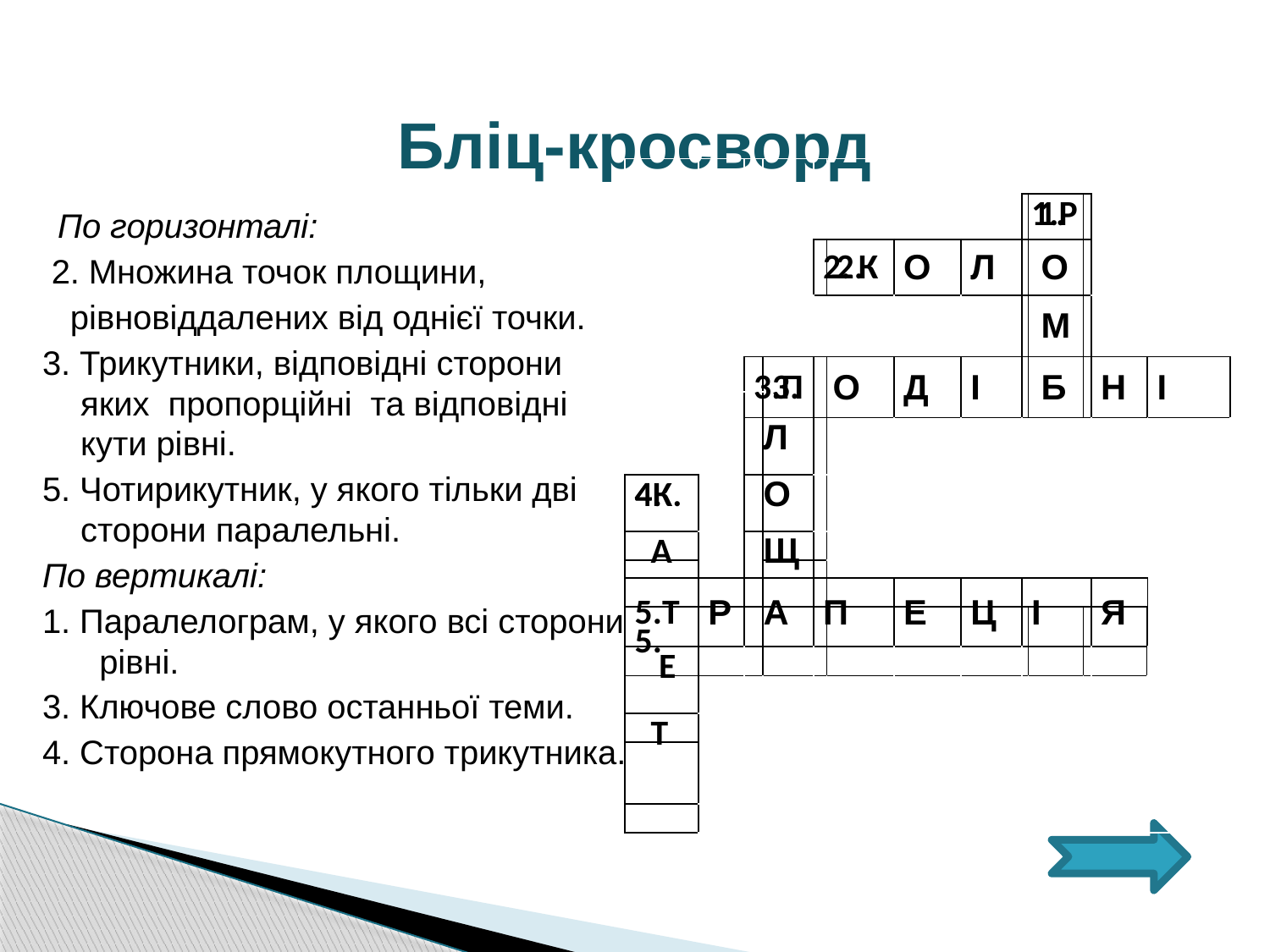

# Бліц-кросворд
|  |  |  |  |  |  |  |  |  |
| --- | --- | --- | --- | --- | --- | --- | --- | --- |
|  |  |  |  |  |  | 1. |  |  |
|  |  |  |  |  |  |  |  |  |
|  |  |  | 2. |  |  |  |  |  |
|  |  |  |  |  |  |  |  |  |
|  |  |  |  |  |  |  |  |  |
|  |  |  |  |  |  |  |  |  |
|  |  | 3. |  |  |  |  |  |  |
|  |  |  |  |  |  |  |  |  |
|  |  |  |  |  |  |  |  |  |
| 4. |  |  |  |  |  |  |  |  |
|  |  |  |  |  |  |  |  |  |
| 5. |  |  |  |  |  |  |  |  |
|  |  |  |  |  |  |  |  |  |
|  |  |  |  |  |  |  |  |  |
|  |  |  |  |  |  |  |  |  |
| --- | --- | --- | --- | --- | --- | --- | --- | --- |
|  |  |  |  |  |  | 1.Р |  |  |
|  |  |  |  |  |  |  |  |  |
|  |  |  | 2. К | О | Л | О |  |  |
|  |  |  |  |  |  |  |  |  |
|  |  |  |  |  |  | М |  |  |
|  |  |  |  |  |  |  |  |  |
|  |  | 3.П | О | Д | І | Б | Н | І |
|  |  |  |  |  |  |  |  |  |
|  |  | Л |  |  |  |  |  |  |
| 4К. |  | О |  |  |  |  |  |  |
| А |  | Щ |  |  |  |  |  |  |
| 5.Т | Р | А | П | Е | Ц | І | Я |  |
| Е |  |  |  |  |  |  |  |  |
| Т |  |  |  |  |  |  |  |  |
По горизонталі:
 2. Множина точок площини,
   рівновіддалених від однієї точки.
3. Трикутники, відповідні сторони яких  пропорційні  та відповідні кути рівні.
5. Чотирикутник, у якого тільки дві сторони паралельні.
По вертикалі:
1. Паралелограм, у якого всі сторони   рівні.
3. Ключове слово останньої теми.
4. Сторона прямокутного трикутника.